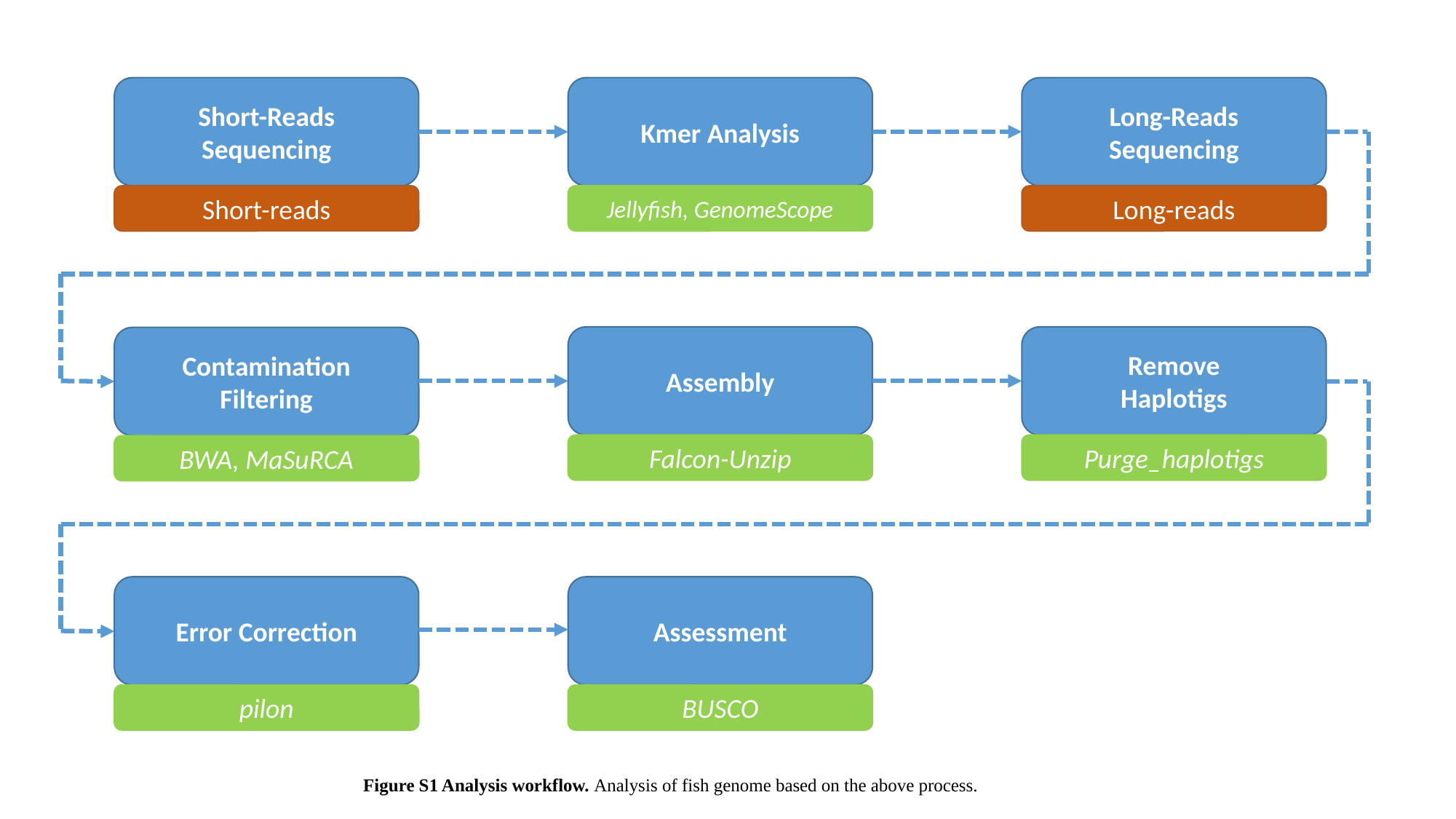

Short-Reads
Sequencing
Kmer Analysis
Long-Reads
Sequencing
Short-reads
Jellyfish, GenomeScope
Long-reads
Assembly
Remove
Haplotigs
Contamination
Filtering
Falcon-Unzip
Purge_haplotigs
BWA, MaSuRCA
Error Correction
Assessment
pilon
BUSCO
Figure S1 Analysis workflow. Analysis of fish genome based on the above process.